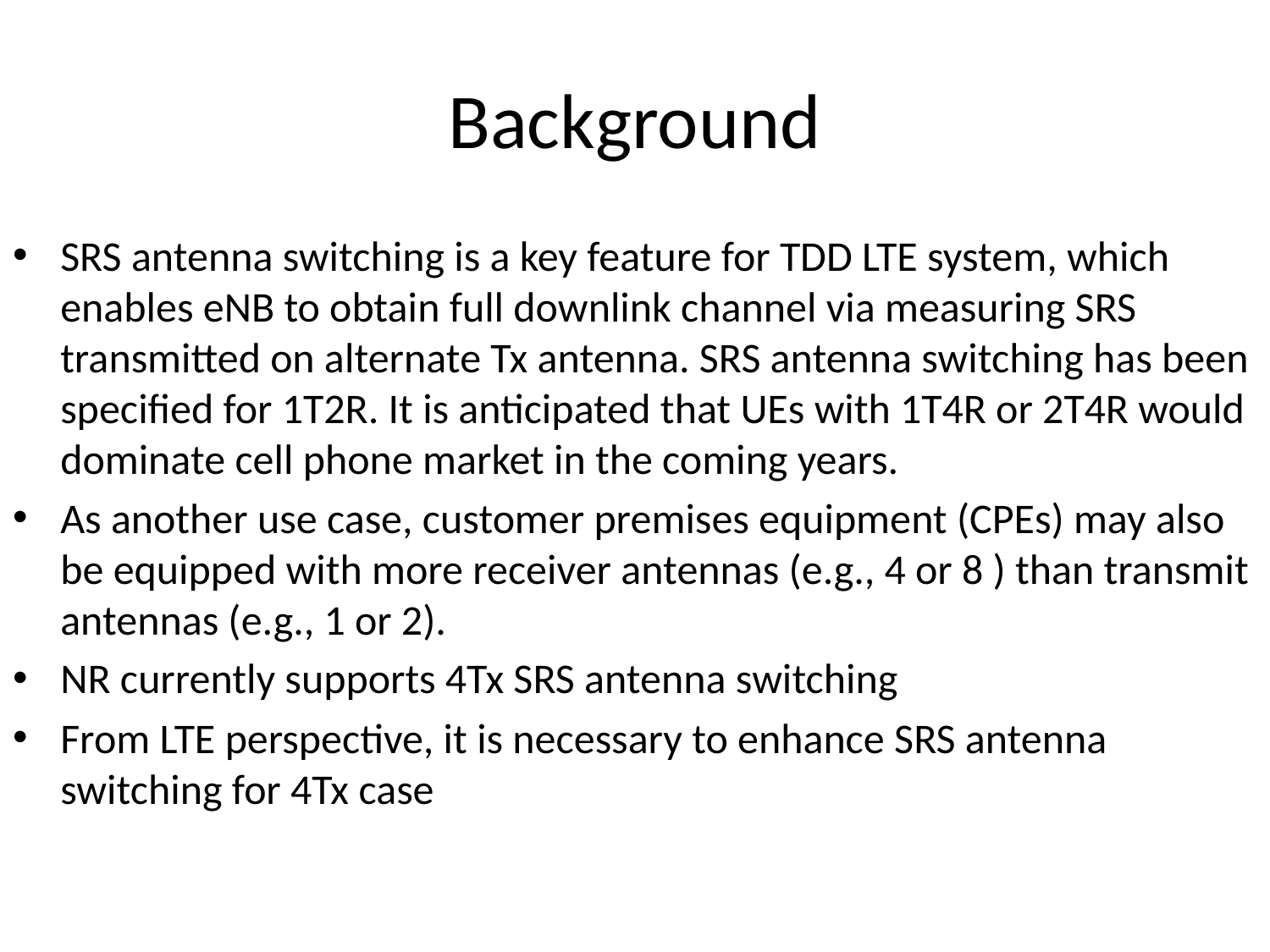

# Background
SRS antenna switching is a key feature for TDD LTE system, which enables eNB to obtain full downlink channel via measuring SRS transmitted on alternate Tx antenna. SRS antenna switching has been specified for 1T2R. It is anticipated that UEs with 1T4R or 2T4R would dominate cell phone market in the coming years.
As another use case, customer premises equipment (CPEs) may also be equipped with more receiver antennas (e.g., 4 or 8 ) than transmit antennas (e.g., 1 or 2).
NR currently supports 4Tx SRS antenna switching
From LTE perspective, it is necessary to enhance SRS antenna switching for 4Tx case